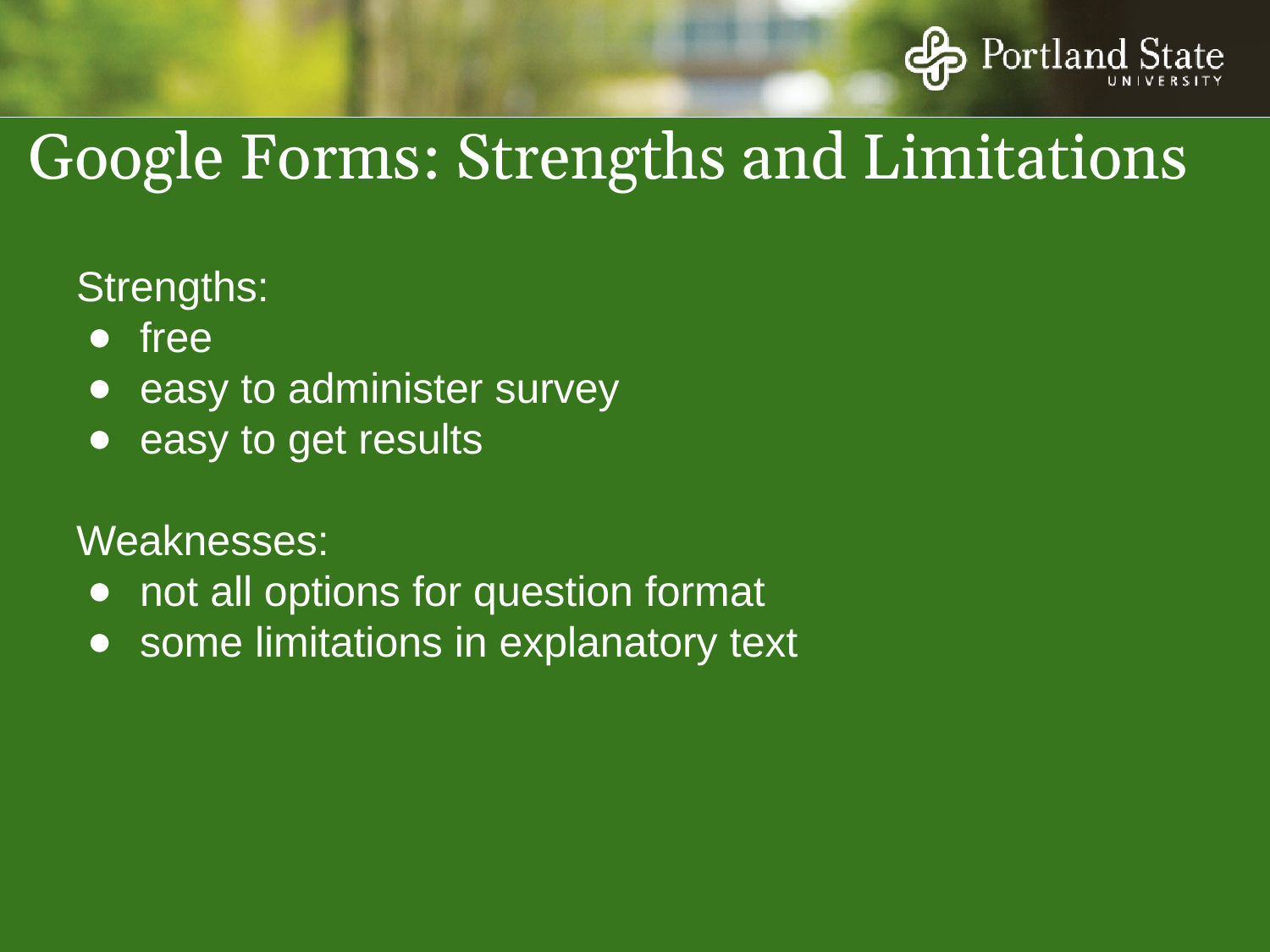

# Google Forms: Strengths and Limitations
Strengths:
free
easy to administer survey
easy to get results

Weaknesses:
not all options for question format
some limitations in explanatory text